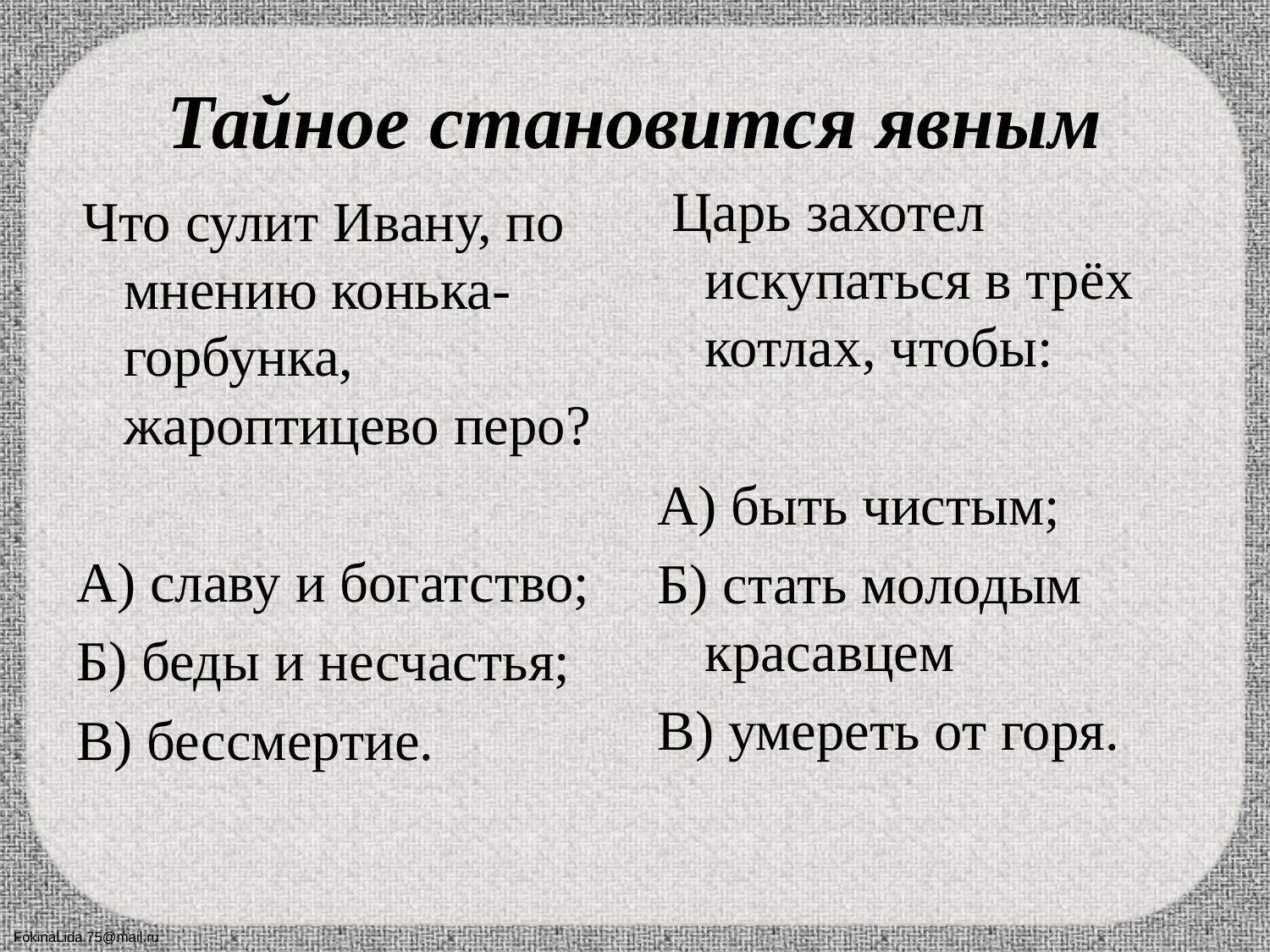

# Тайное становится явным
 Царь захотел искупаться в трёх котлах, чтобы:

А) быть чистым;
Б) стать молодым красавцем
В) умереть от горя.
 Что сулит Ивану, по мнению конька-горбунка, жароптицево перо?

А) славу и богатство;
Б) беды и несчастья;
В) бессмертие.